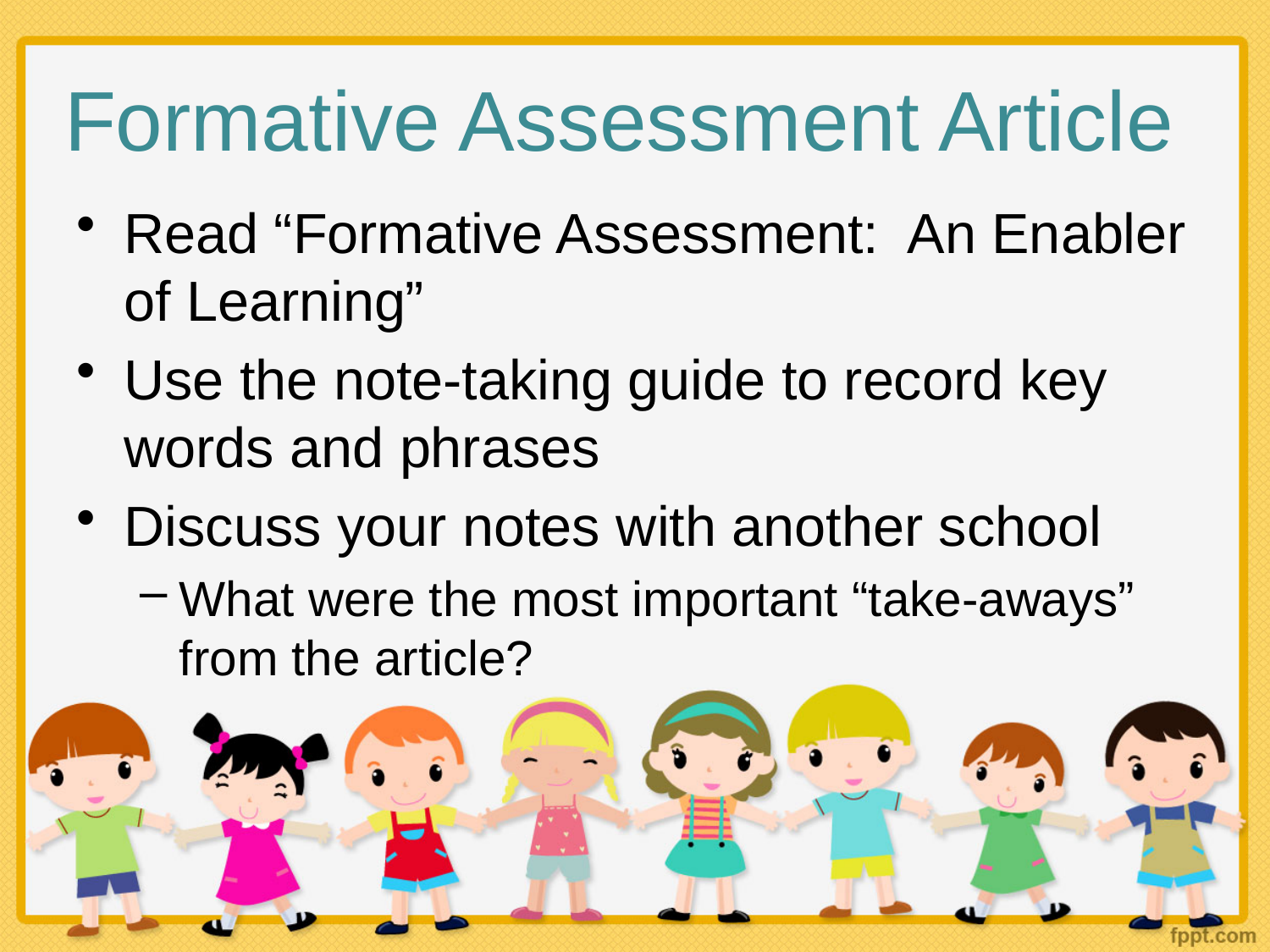

# Formative Assessment Article
Read “Formative Assessment:  An Enabler of Learning”
Use the note-taking guide to record key words and phrases
Discuss your notes with another school
What were the most important “take-aways” from the article?